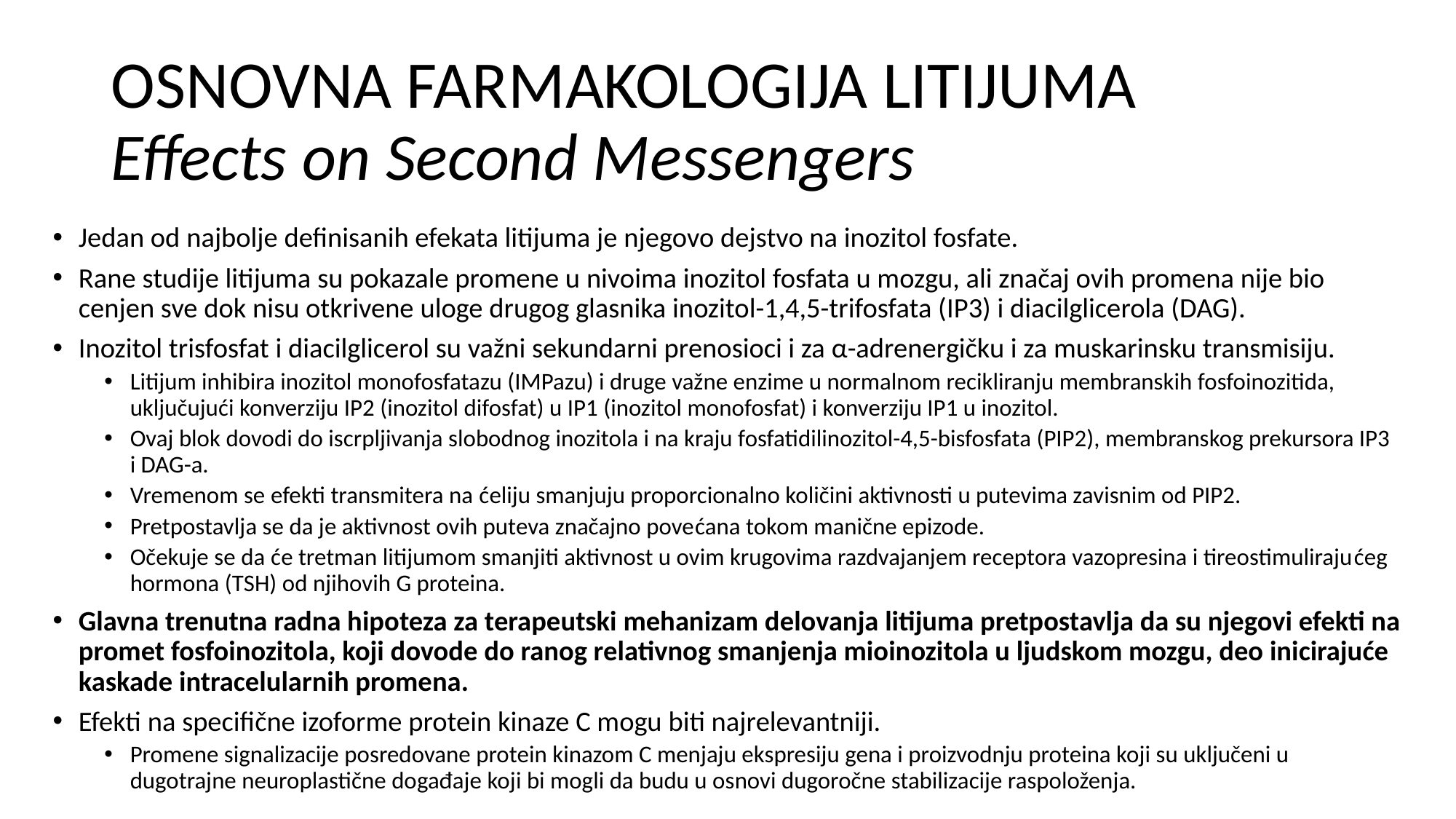

# OSNOVNA FARMAKOLOGIJA LITIJUMA Effects on Second Messengers
Jedan od najbolje definisanih efekata litijuma je njegovo dejstvo na inozitol fosfate.
Rane studije litijuma su pokazale promene u nivoima inozitol fosfata u mozgu, ali značaj ovih promena nije bio cenjen sve dok nisu otkrivene uloge drugog glasnika inozitol-1,4,5-trifosfata (IP3) i diacilglicerola (DAG).
Inozitol trisfosfat i diacilglicerol su važni sekundarni prenosioci i za α-adrenergičku i za muskarinsku transmisiju.
Litijum inhibira inozitol monofosfatazu (IMPazu) i druge važne enzime u normalnom recikliranju membranskih fosfoinozitida, uključujući konverziju IP2 (inozitol difosfat) u IP1 (inozitol monofosfat) i konverziju IP1 u inozitol.
Ovaj blok dovodi do iscrpljivanja slobodnog inozitola i na kraju fosfatidilinozitol-4,5-bisfosfata (PIP2), membranskog prekursora IP3 i DAG-a.
Vremenom se efekti transmitera na ćeliju smanjuju proporcionalno količini aktivnosti u putevima zavisnim od PIP2.
Pretpostavlja se da je aktivnost ovih puteva značajno povećana tokom manične epizode.
Očekuje se da će tretman litijumom smanjiti aktivnost u ovim krugovima razdvajanjem receptora vazopresina i tireostimulirajućeg hormona (TSH) od njihovih G proteina.
Glavna trenutna radna hipoteza za terapeutski mehanizam delovanja litijuma pretpostavlja da su njegovi efekti na promet fosfoinozitola, koji dovode do ranog relativnog smanjenja mioinozitola u ljudskom mozgu, deo inicirajuće kaskade intracelularnih promena.
Efekti na specifične izoforme protein kinaze C mogu biti najrelevantniji.
Promene signalizacije posredovane protein kinazom C menjaju ekspresiju gena i proizvodnju proteina koji su uključeni u dugotrajne neuroplastične događaje koji bi mogli da budu u osnovi dugoročne stabilizacije raspoloženja.